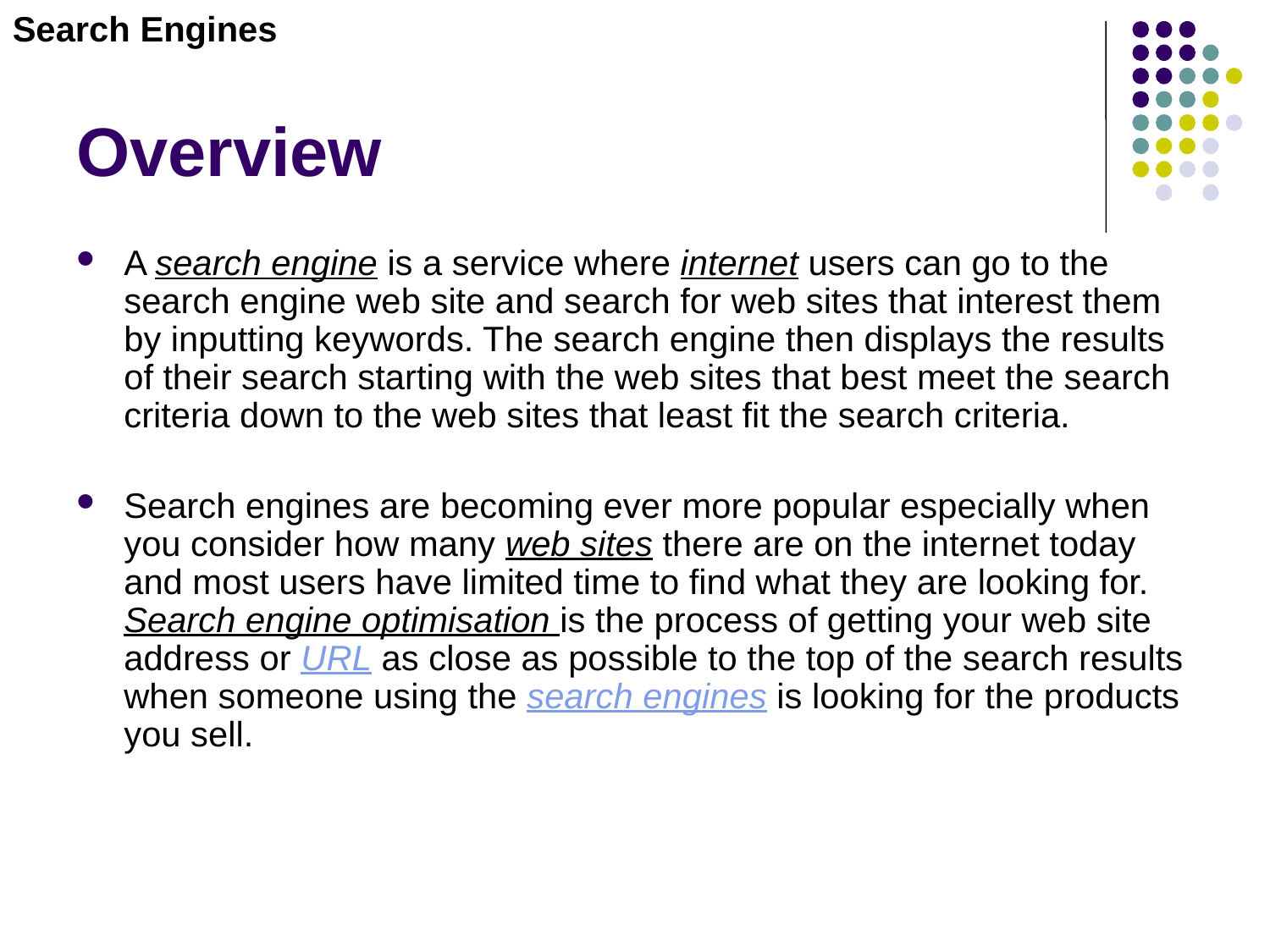

Search Engines
# Overview
A search engine is a service where internet users can go to the search engine web site and search for web sites that interest them by inputting keywords. The search engine then displays the results of their search starting with the web sites that best meet the search criteria down to the web sites that least fit the search criteria.

Search engines are becoming ever more popular especially when you consider how many web sites there are on the internet today and most users have limited time to find what they are looking for. Search engine optimisation is the process of getting your web site address or URL as close as possible to the top of the search results when someone using the search engines is looking for the products you sell.